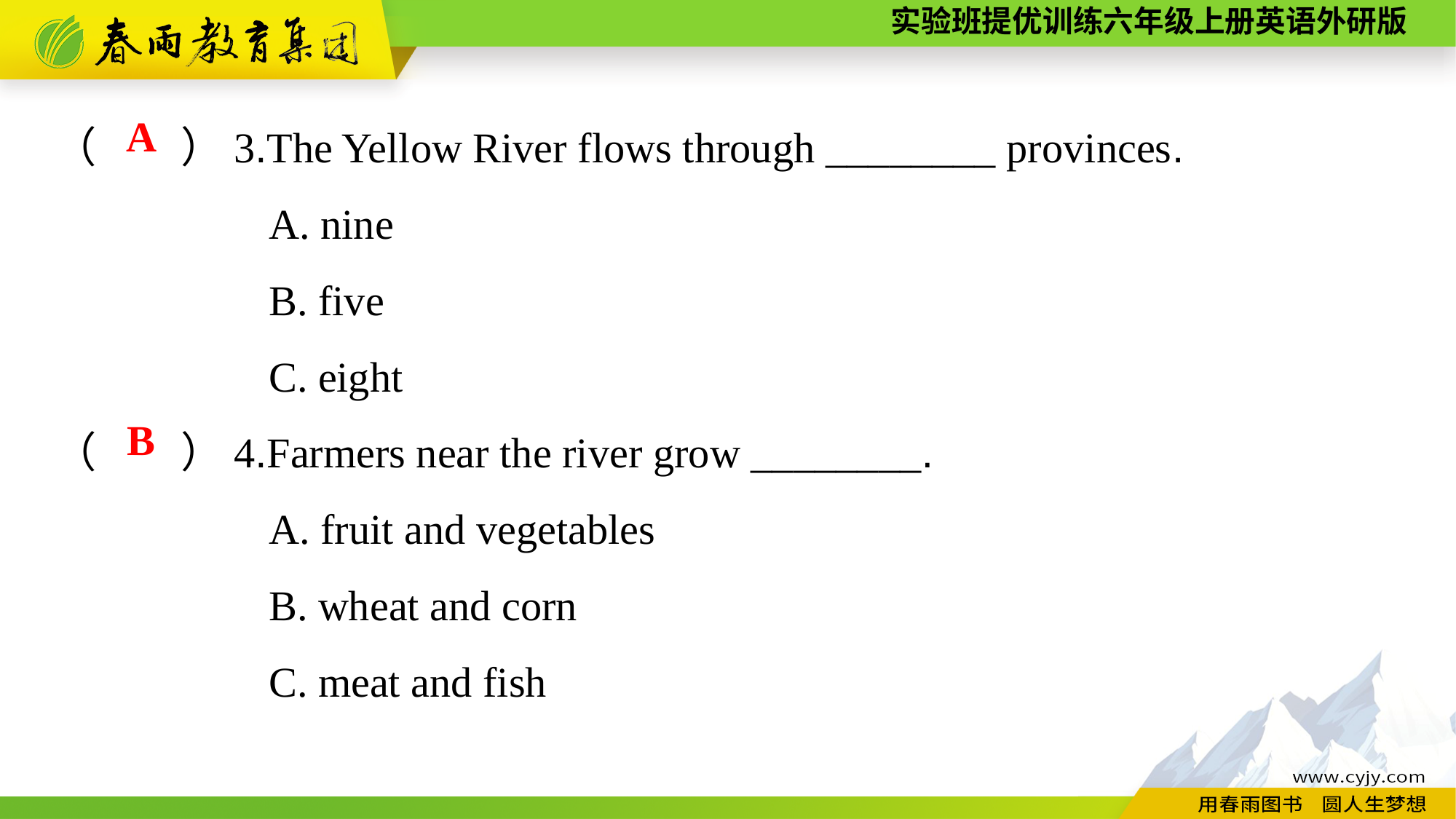

（　　）3.The Yellow River flows through ________ provinces.
A. nine
B. five
C. eight
（　　）4.Farmers near the river grow ________.
A. fruit and vegetables
B. wheat and corn
C. meat and fish
A
B